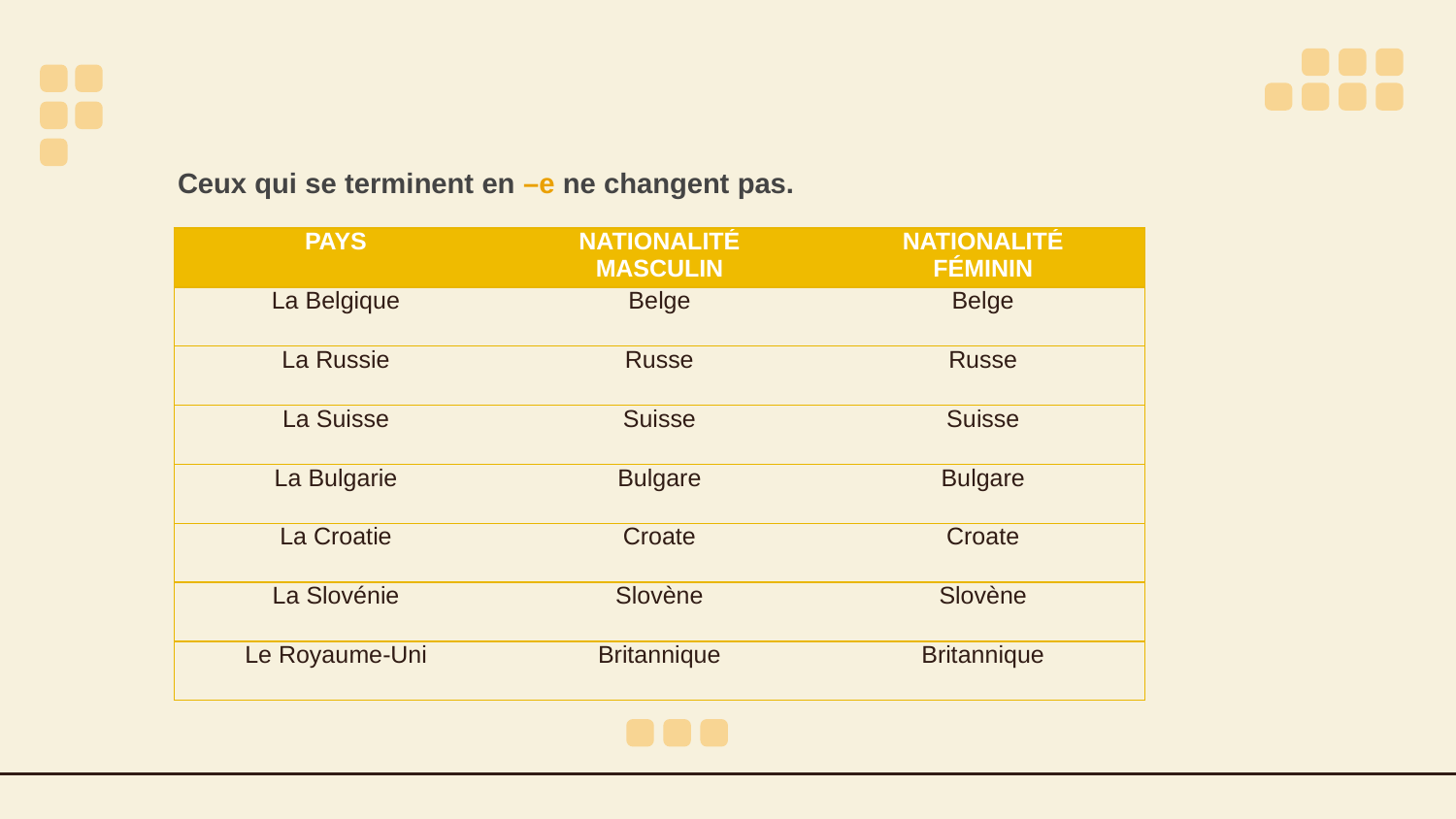

Ceux qui se terminent en –e ne changent pas.
| PAYS | NATIONALITÉ MASCULIN | NATIONALITÉ FÉMININ |
| --- | --- | --- |
| La Belgique | Belge | Belge |
| La Russie | Russe | Russe |
| La Suisse | Suisse | Suisse |
| La Bulgarie | Bulgare | Bulgare |
| La Croatie | Croate | Croate |
| La Slovénie | Slovène | Slovène |
| Le Royaume-Uni | Britannique | Britannique |